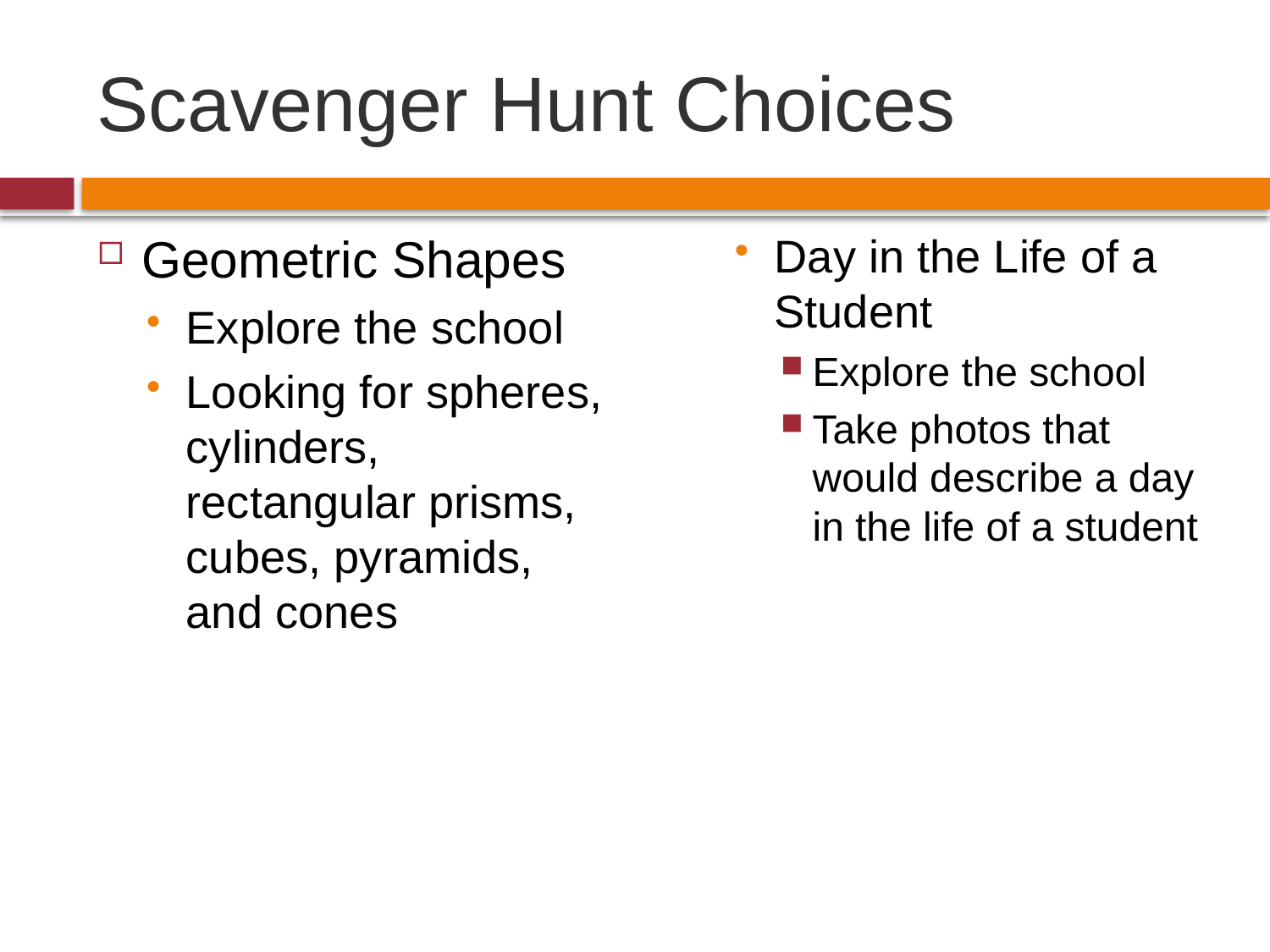

# Scavenger Hunt Choices
Geometric Shapes
Explore the school
Looking for spheres, cylinders, rectangular prisms, cubes, pyramids, and cones
Day in the Life of a Student
Explore the school
Take photos that would describe a day in the life of a student